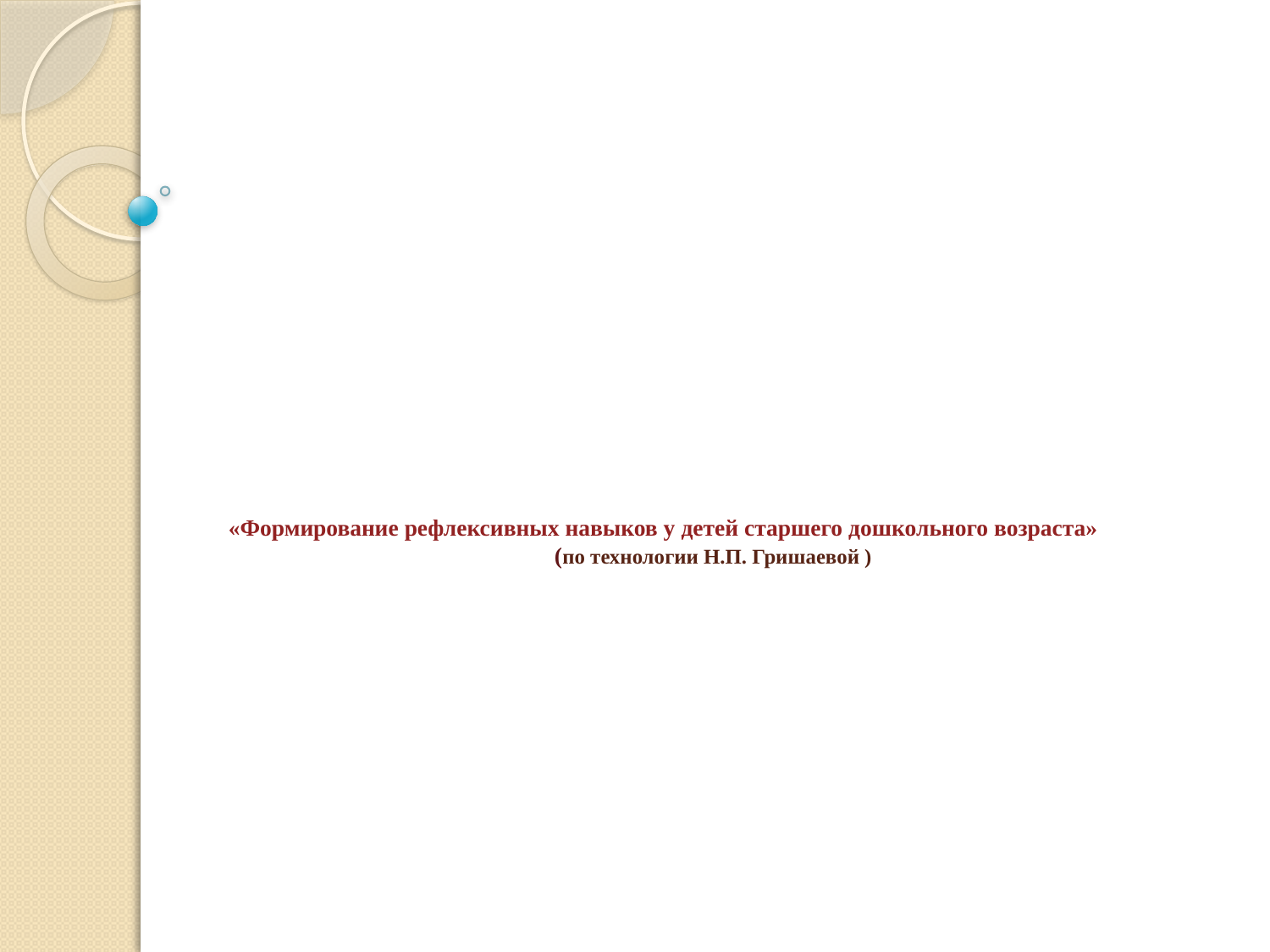

# «Формирование рефлексивных навыков у детей старшего дошкольного возраста»                  (по технологии Н.П. Гришаевой )